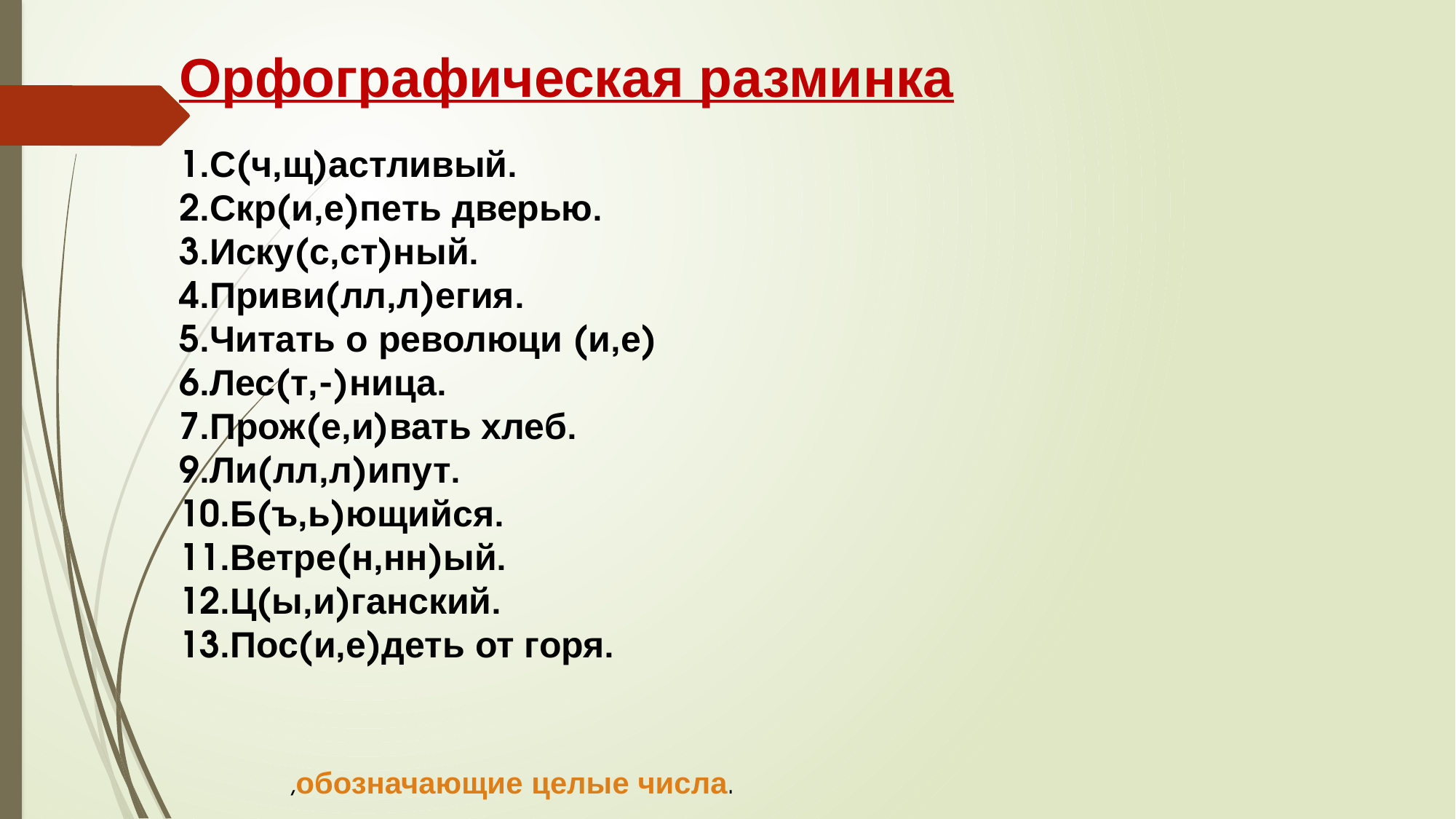

Орфографическая разминка

1.С(ч,щ)астливый.
2.Скр(и,е)петь дверью.
3.Иску(с,ст)ный.
4.Приви(лл,л)егия.
5.Читать о революци (и,е)
6.Лес(т,-)ница.
7.Прож(е,и)вать хлеб.
9.Ли(лл,л)ипут.
10.Б(ъ,ь)ющийся.
11.Ветре(н,нн)ый.
12.Ц(ы,и)ганский.
13.Пос(и,е)деть от горя.

											,обозначающие целые числа.